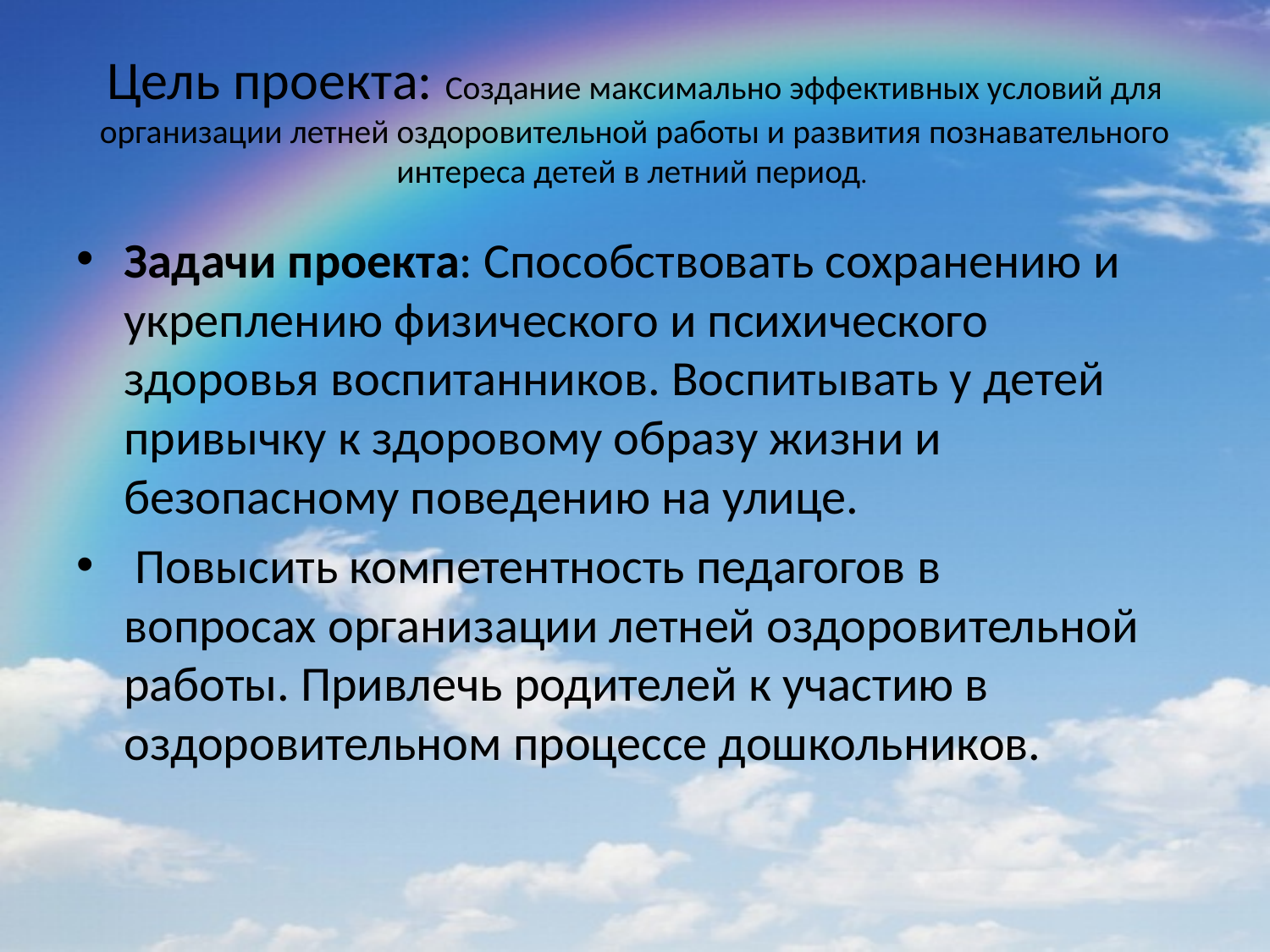

# Цель проекта: Создание максимально эффективных условий для организации летней оздоровительной работы и развития познавательного интереса детей в летний период.
Задачи проекта: Способствовать сохранению и укреплению физического и психического здоровья воспитанников. Воспитывать у детей привычку к здоровому образу жизни и безопасному поведению на улице.
 Повысить компетентность педагогов в вопросах организации летней оздоровительной работы. Привлечь родителей к участию в оздоровительном процессе дошкольников.